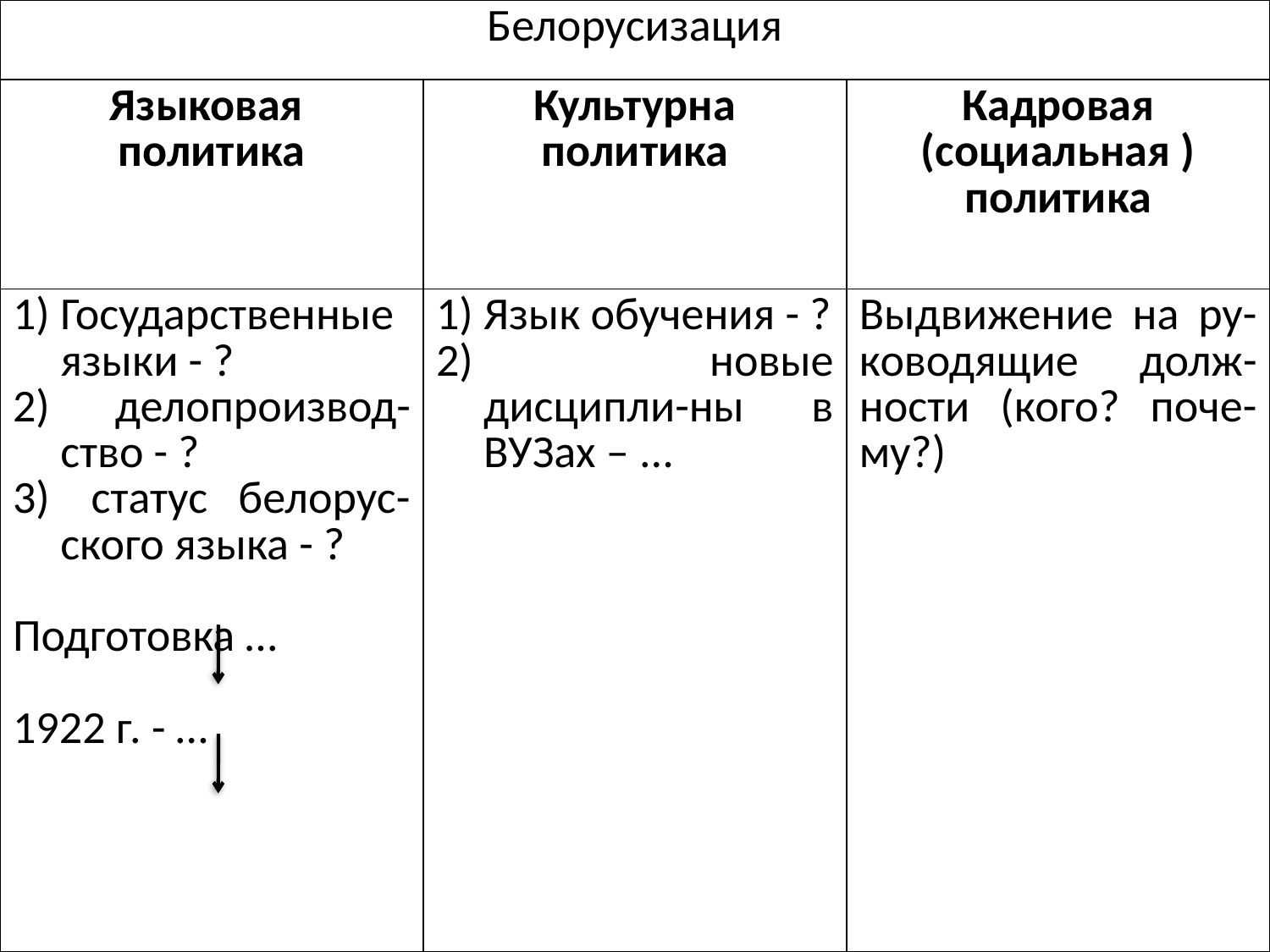

| Белорусизация |  |  |
| --- | --- | --- |
| Языковая политика | Культурна политика | Кадровая (социальная ) политика |
| Государственные языки - ? делопроизвод-ство - ? статус белорус-ского языка - ? Подготовка … 1922 г. - … | Язык обучения - ? новые дисципли-ны в ВУЗах – ... | Выдвижение на ру-ководящие долж-ности (кого? поче-му?) |